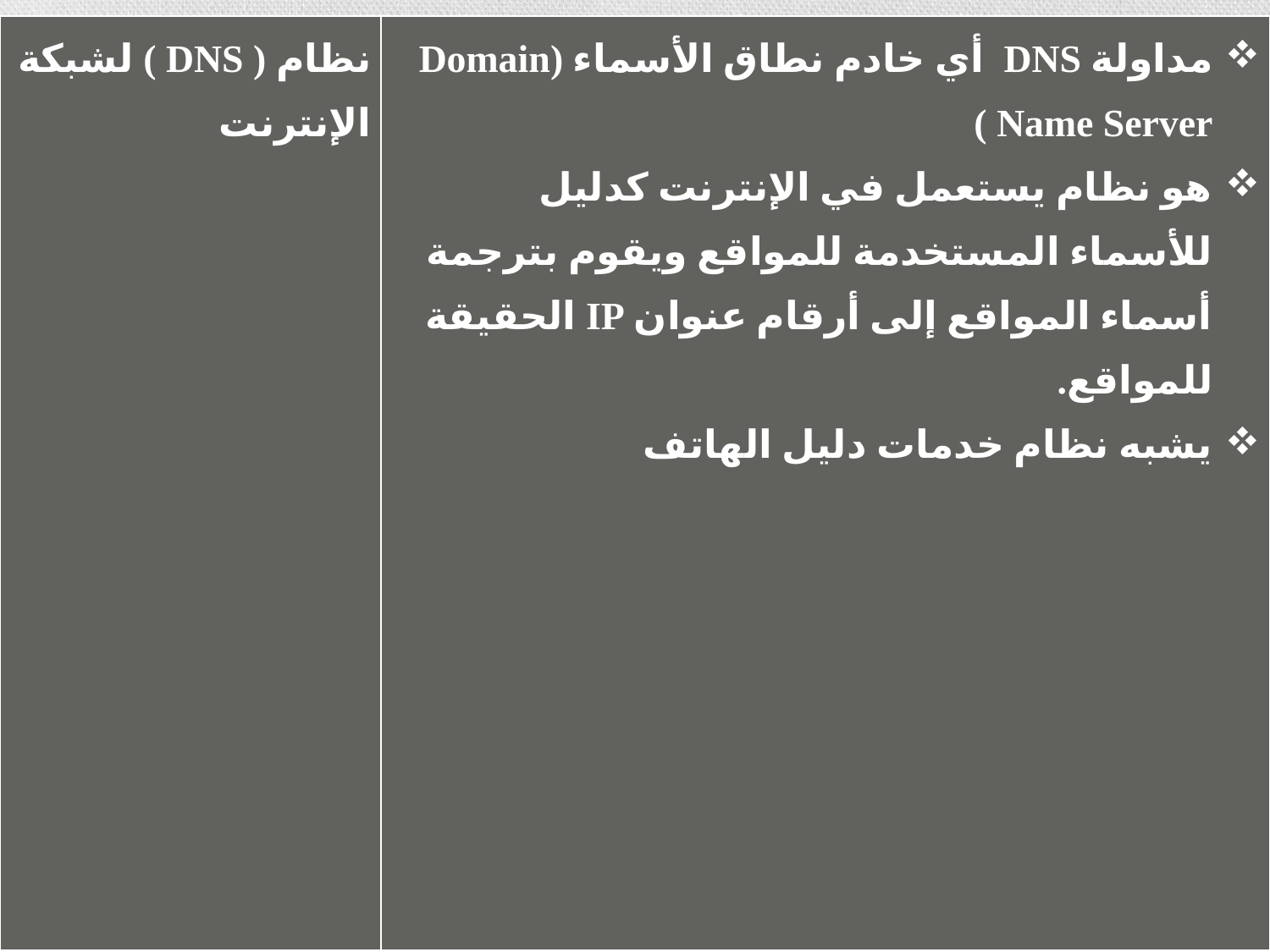

| نظام ( DNS ) لشبكة الإنترنت | مداولة DNS أي خادم نطاق الأسماء (Domain Name Server ) هو نظام يستعمل في الإنترنت كدليل للأسماء المستخدمة للمواقع ويقوم بترجمة أسماء المواقع إلى أرقام عنوان IP الحقيقة للمواقع. يشبه نظام خدمات دليل الهاتف |
| --- | --- |